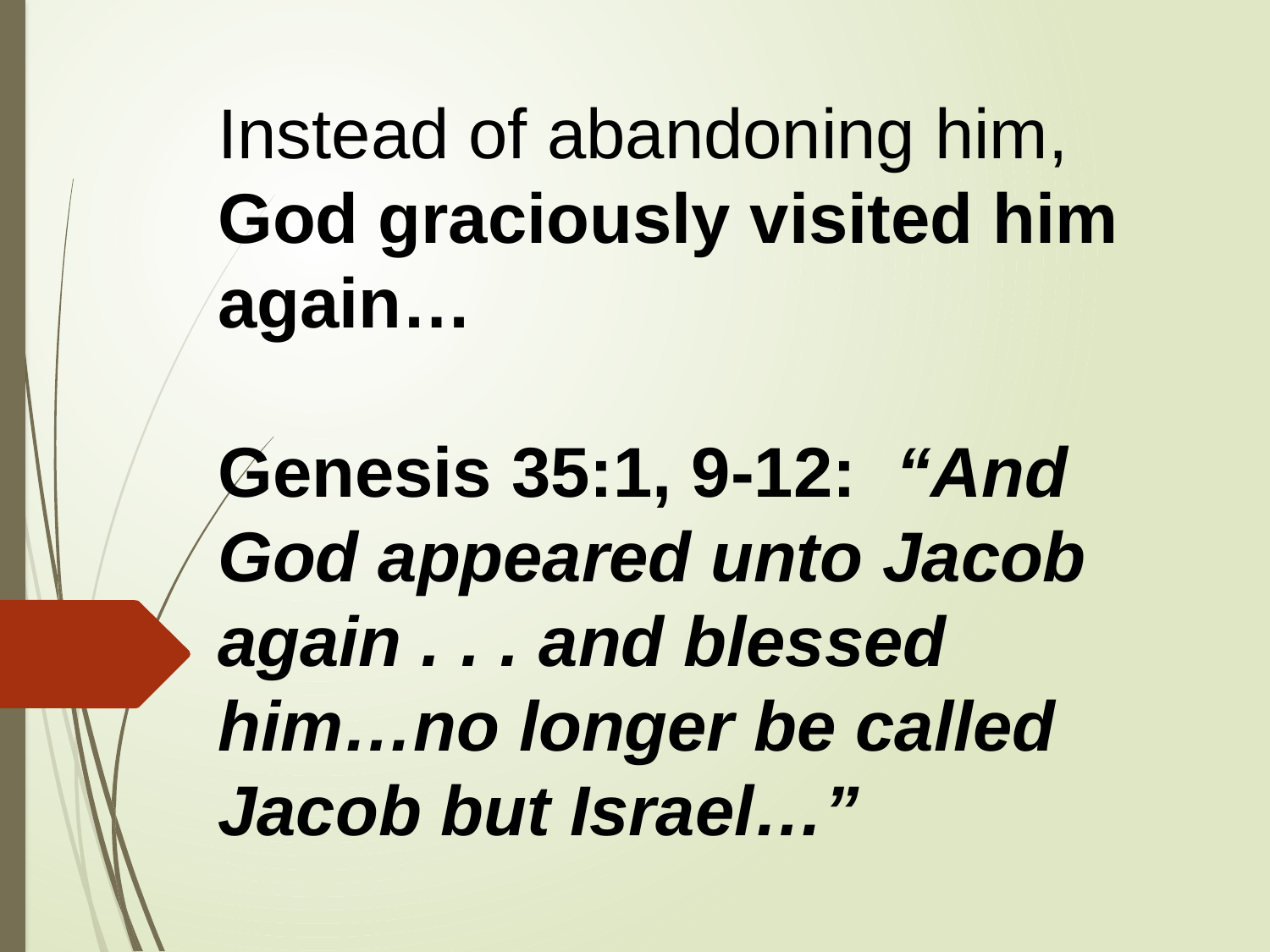

Instead of abandoning him, God graciously visited him again…

Genesis 35:1, 9-12:  “And God appeared unto Jacob again . . . and blessed him…no longer be called Jacob but Israel…”